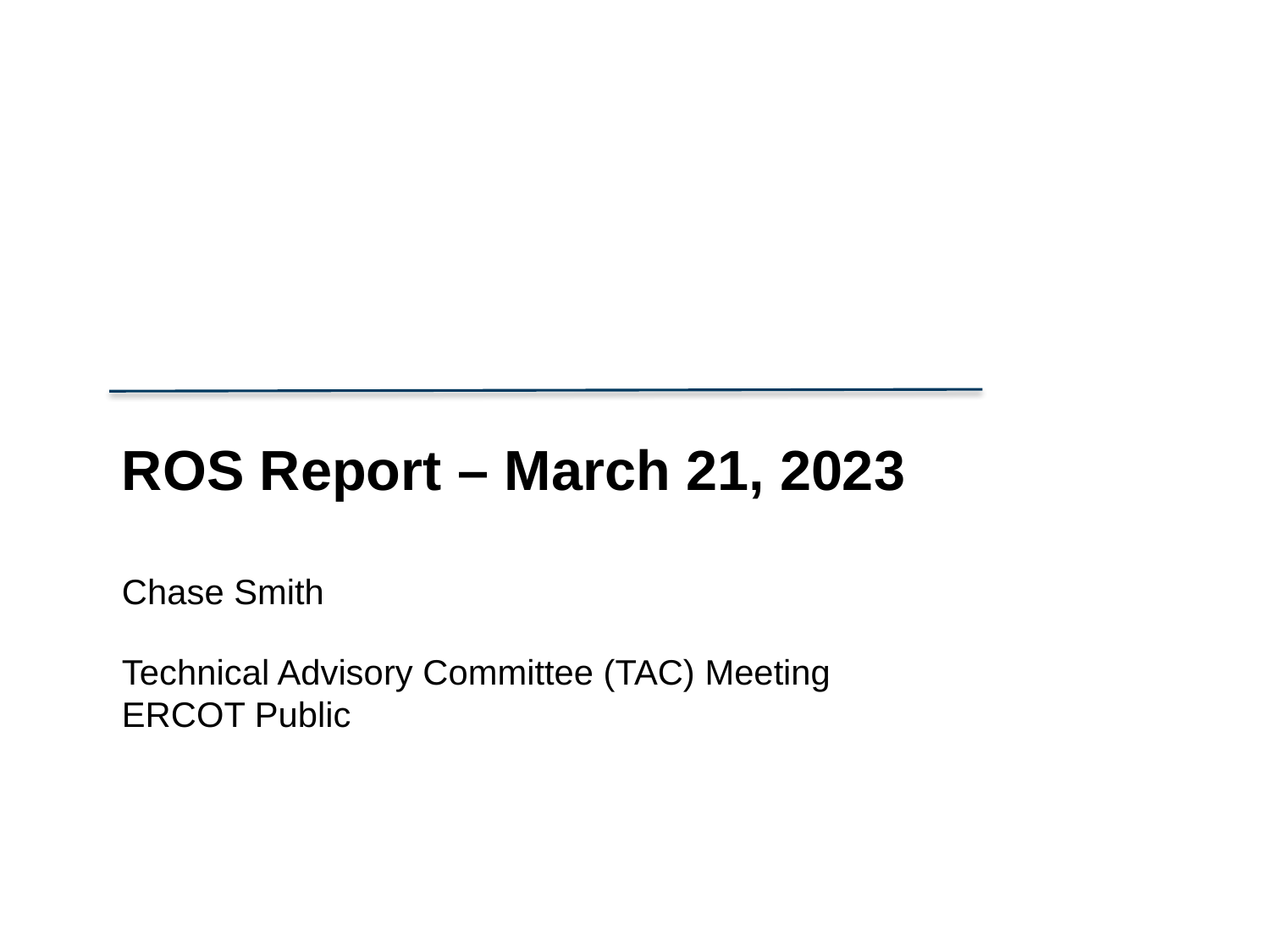

ROS Report – March 21, 2023

Chase Smith

Technical Advisory Committee (TAC) Meeting
ERCOT Public